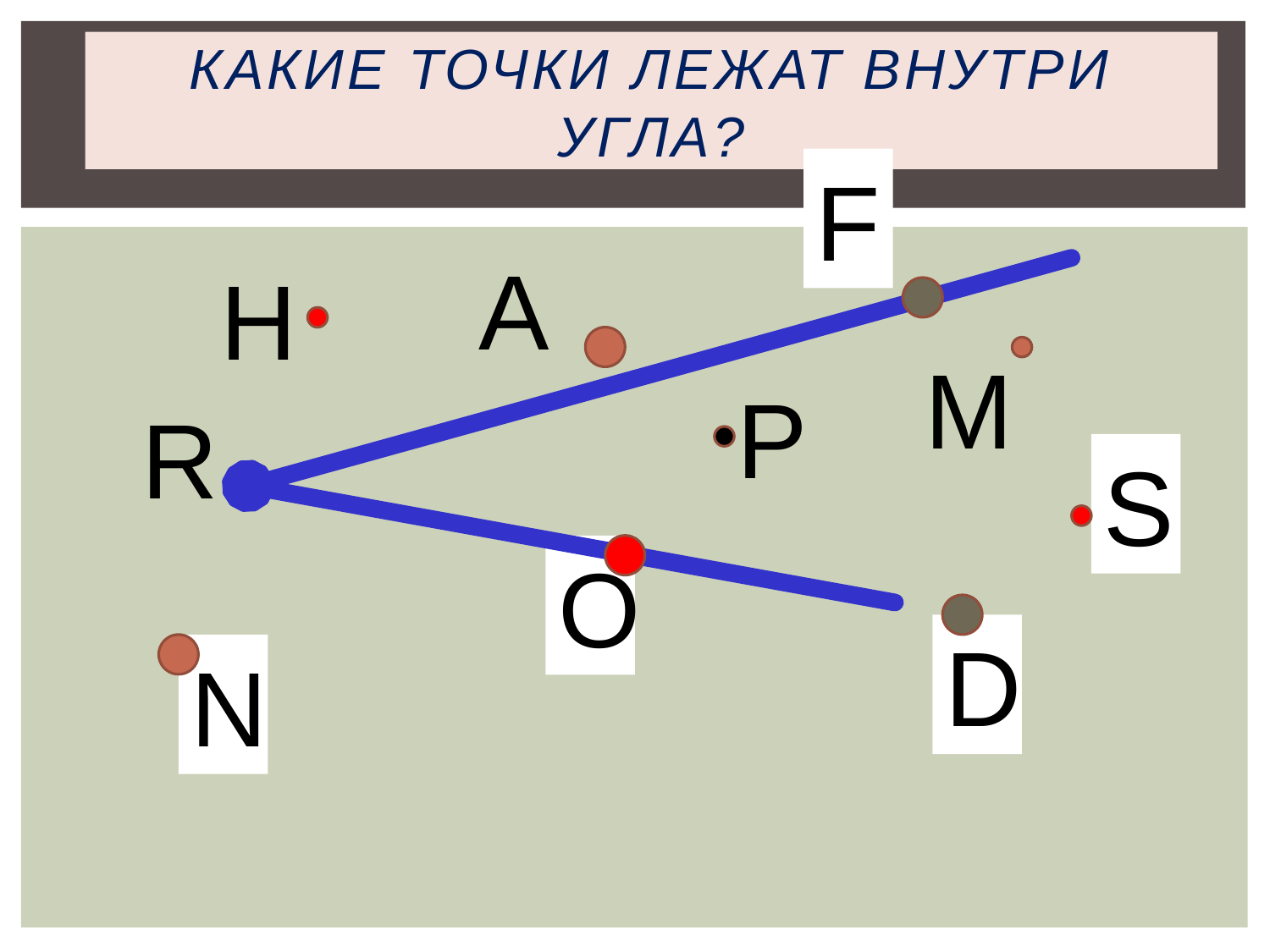

# Какие точки лежат внутри угла?
F
А
H

M

P
R

S

O

D

N